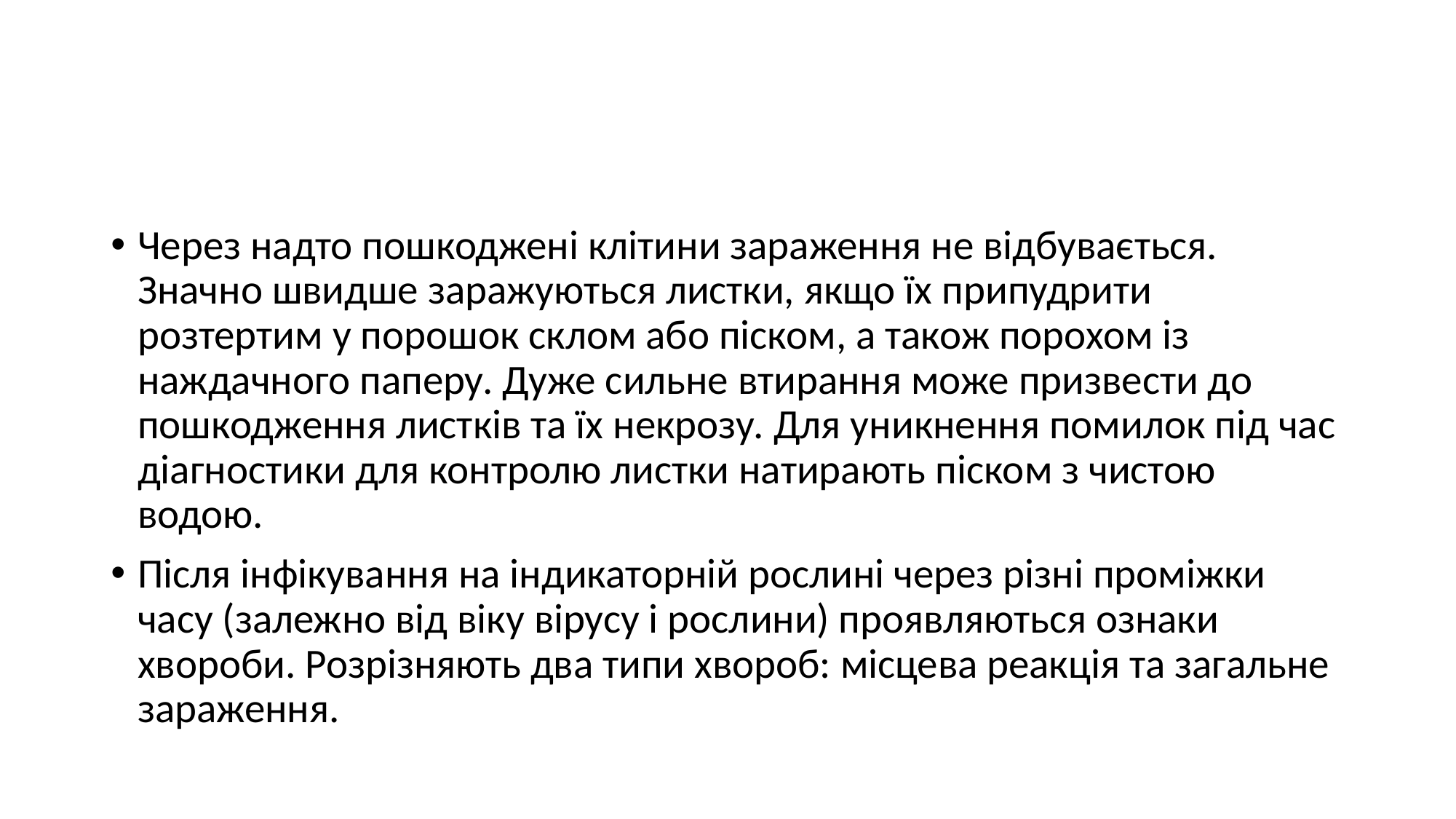

#
Через надто пошкоджені клітини зараження не відбувається. Значно швидше заражуються листки, якщо їх припудрити розтертим у порошок склом або піском, а також порохом із наждачного паперу. Дуже сильне втирання може призвести до пошкодження листків та їх некрозу. Для уникнення помилок під час діагностики для контролю листки натирають піском з чистою водою.
Після інфікування на індикаторній рослині через різні проміжки часу (залежно від віку вірусу і рослини) проявляються ознаки хвороби. Розрізняють два типи хвороб: місцева реакція та загальне зараження.